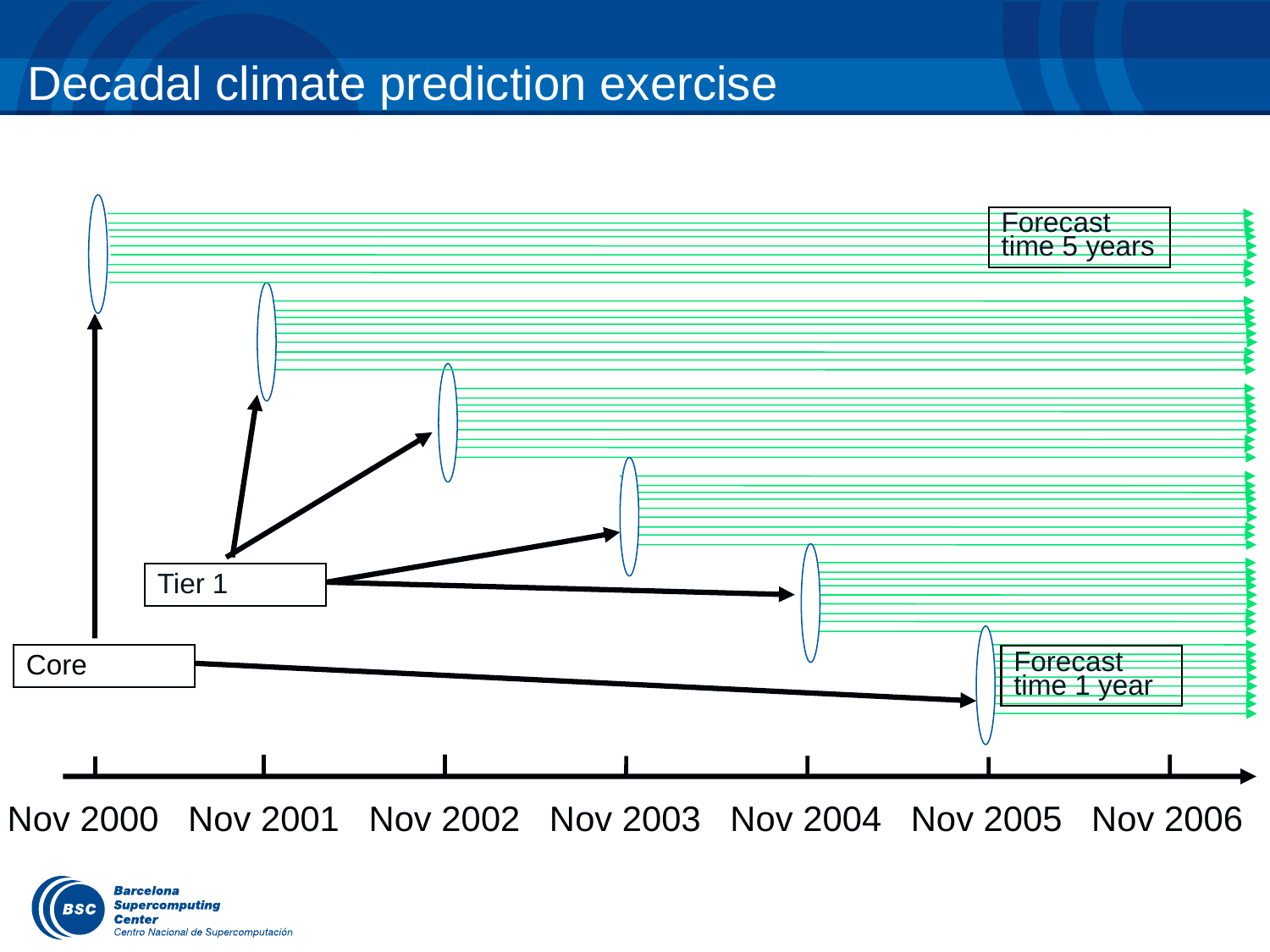

# Decadal climate prediction exercise

Forecast time 5 years

Core

Tier 1

Forecast time 1 year

Nov 2000   Nov 2001   Nov 2002   Nov 2003   Nov 2004   Nov 2005   Nov 2006